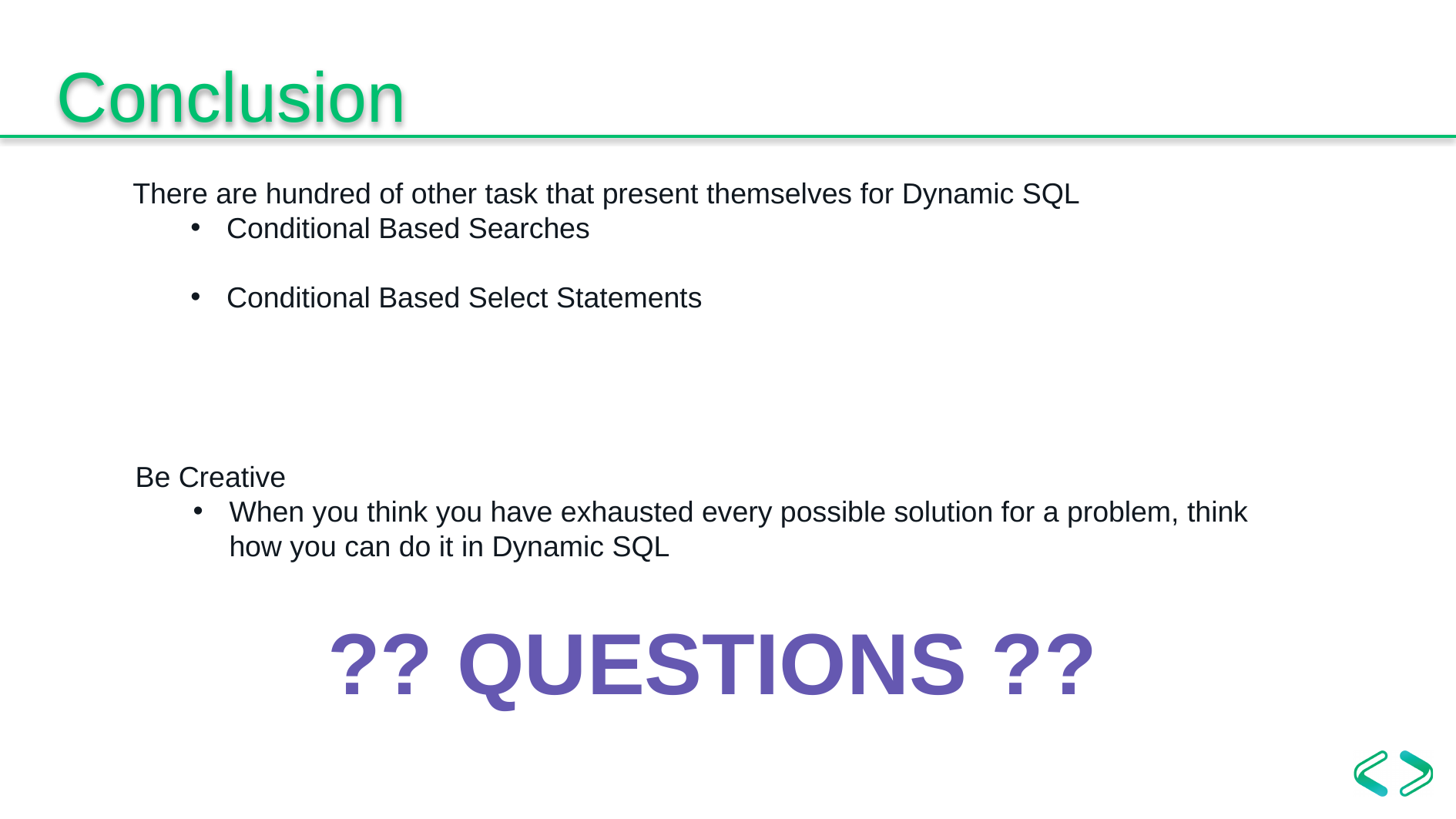

Conclusion
There are hundred of other task that present themselves for Dynamic SQL
Conditional Based Searches

Conditional Based Select Statements

Be Creative
When you think you have exhausted every possible solution for a problem, think how you can do it in Dynamic SQL
?? QUESTIONS ??